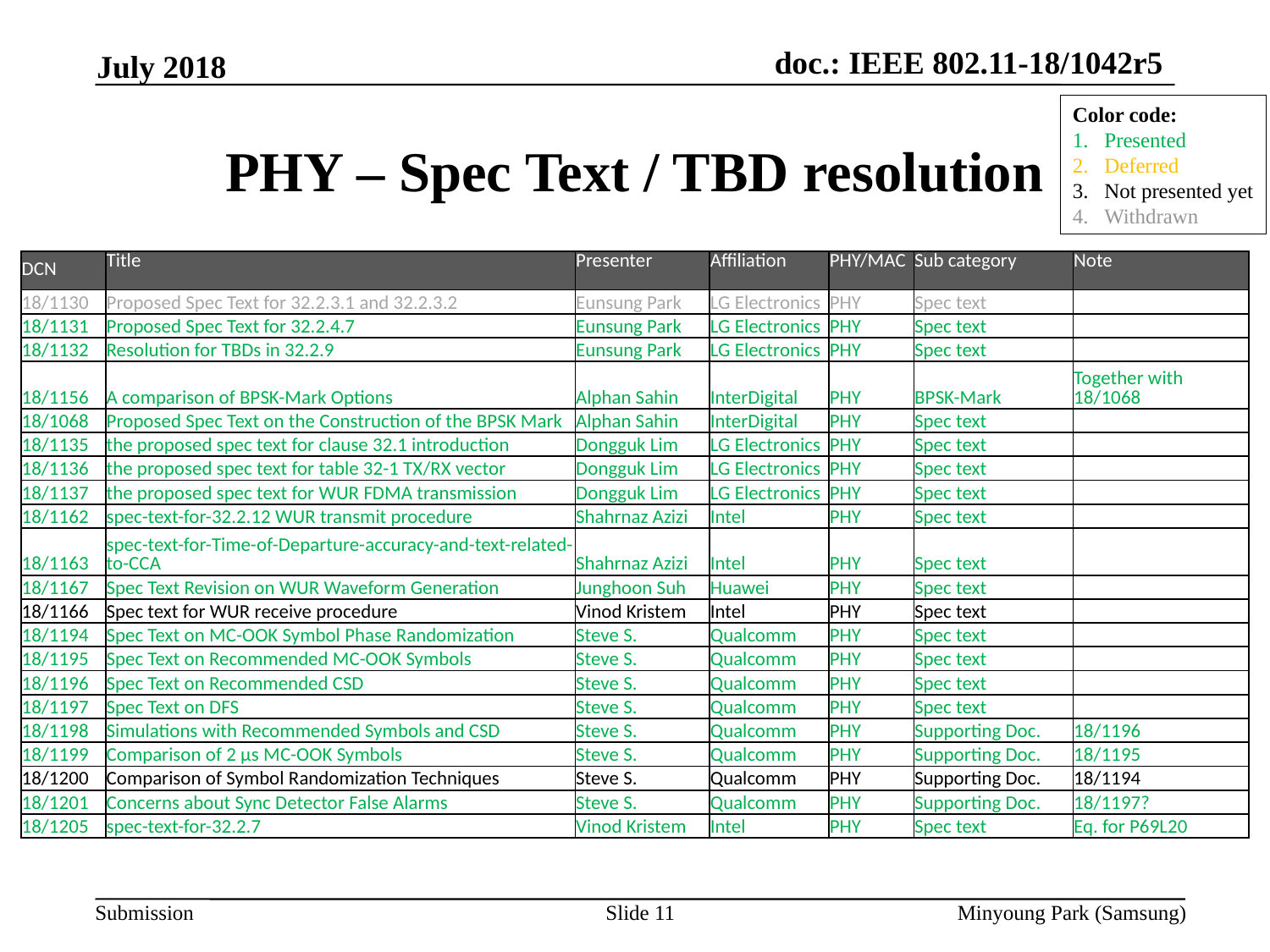

July 2018
# PHY – Spec Text / TBD resolution
Color code:
Presented
Deferred
Not presented yet
Withdrawn
| DCN | Title | Presenter | Affiliation | PHY/MAC | Sub category | Note |
| --- | --- | --- | --- | --- | --- | --- |
| 18/1130 | Proposed Spec Text for 32.2.3.1 and 32.2.3.2 | Eunsung Park | LG Electronics | PHY | Spec text |  |
| 18/1131 | Proposed Spec Text for 32.2.4.7 | Eunsung Park | LG Electronics | PHY | Spec text |  |
| 18/1132 | Resolution for TBDs in 32.2.9 | Eunsung Park | LG Electronics | PHY | Spec text |  |
| 18/1156 | A comparison of BPSK-Mark Options | Alphan Sahin | InterDigital | PHY | BPSK-Mark | Together with 18/1068 |
| 18/1068 | Proposed Spec Text on the Construction of the BPSK Mark | Alphan Sahin | InterDigital | PHY | Spec text |  |
| 18/1135 | the proposed spec text for clause 32.1 introduction | Dongguk Lim | LG Electronics | PHY | Spec text |  |
| 18/1136 | the proposed spec text for table 32-1 TX/RX vector | Dongguk Lim | LG Electronics | PHY | Spec text |  |
| 18/1137 | the proposed spec text for WUR FDMA transmission | Dongguk Lim | LG Electronics | PHY | Spec text |  |
| 18/1162 | spec-text-for-32.2.12 WUR transmit procedure | Shahrnaz Azizi | Intel | PHY | Spec text |  |
| 18/1163 | spec-text-for-Time-of-Departure-accuracy-and-text-related-to-CCA | Shahrnaz Azizi | Intel | PHY | Spec text |  |
| 18/1167 | Spec Text Revision on WUR Waveform Generation | Junghoon Suh | Huawei | PHY | Spec text |  |
| 18/1166 | Spec text for WUR receive procedure | Vinod Kristem | Intel | PHY | Spec text |  |
| 18/1194 | Spec Text on MC-OOK Symbol Phase Randomization | Steve S. | Qualcomm | PHY | Spec text |  |
| 18/1195 | Spec Text on Recommended MC-OOK Symbols | Steve S. | Qualcomm | PHY | Spec text |  |
| 18/1196 | Spec Text on Recommended CSD | Steve S. | Qualcomm | PHY | Spec text |  |
| 18/1197 | Spec Text on DFS | Steve S. | Qualcomm | PHY | Spec text |  |
| 18/1198 | Simulations with Recommended Symbols and CSD | Steve S. | Qualcomm | PHY | Supporting Doc. | 18/1196 |
| 18/1199 | Comparison of 2 µs MC-OOK Symbols | Steve S. | Qualcomm | PHY | Supporting Doc. | 18/1195 |
| 18/1200 | Comparison of Symbol Randomization Techniques | Steve S. | Qualcomm | PHY | Supporting Doc. | 18/1194 |
| 18/1201 | Concerns about Sync Detector False Alarms | Steve S. | Qualcomm | PHY | Supporting Doc. | 18/1197? |
| 18/1205 | spec-text-for-32.2.7 | Vinod Kristem | Intel | PHY | Spec text | Eq. for P69L20 |
Slide 11
Minyoung Park (Samsung)